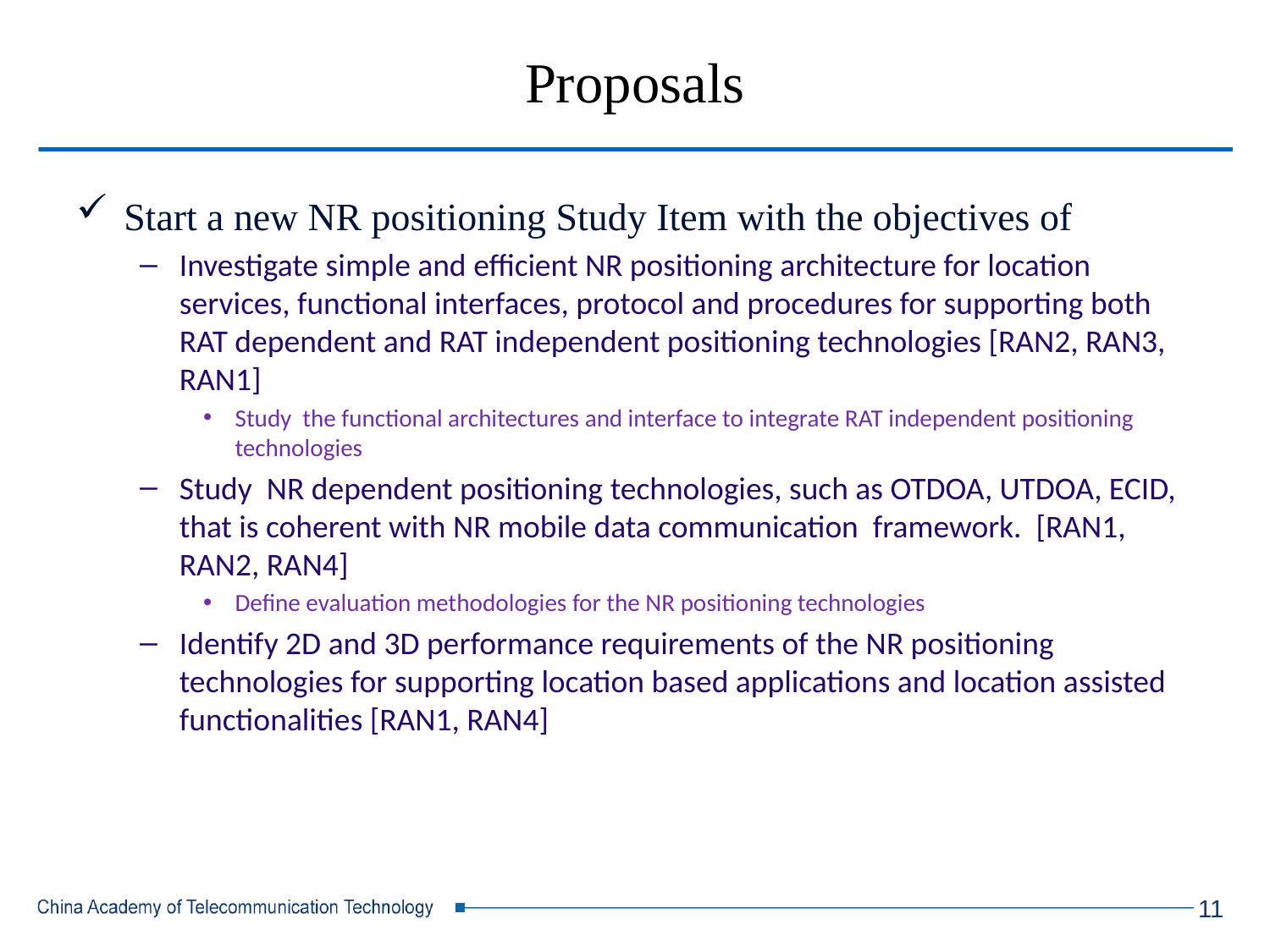

# Proposals
Start a new NR positioning Study Item with the objectives of
Investigate simple and efficient NR positioning architecture for location services, functional interfaces, protocol and procedures for supporting both RAT dependent and RAT independent positioning technologies [RAN2, RAN3, RAN1]
Study  the functional architectures and interface to integrate RAT independent positioning technologies
Study  NR dependent positioning technologies, such as OTDOA, UTDOA, ECID, that is coherent with NR mobile data communication  framework.  [RAN1, RAN2, RAN4]
Define evaluation methodologies for the NR positioning technologies
Identify 2D and 3D performance requirements of the NR positioning technologies for supporting location based applications and location assisted functionalities [RAN1, RAN4]

11